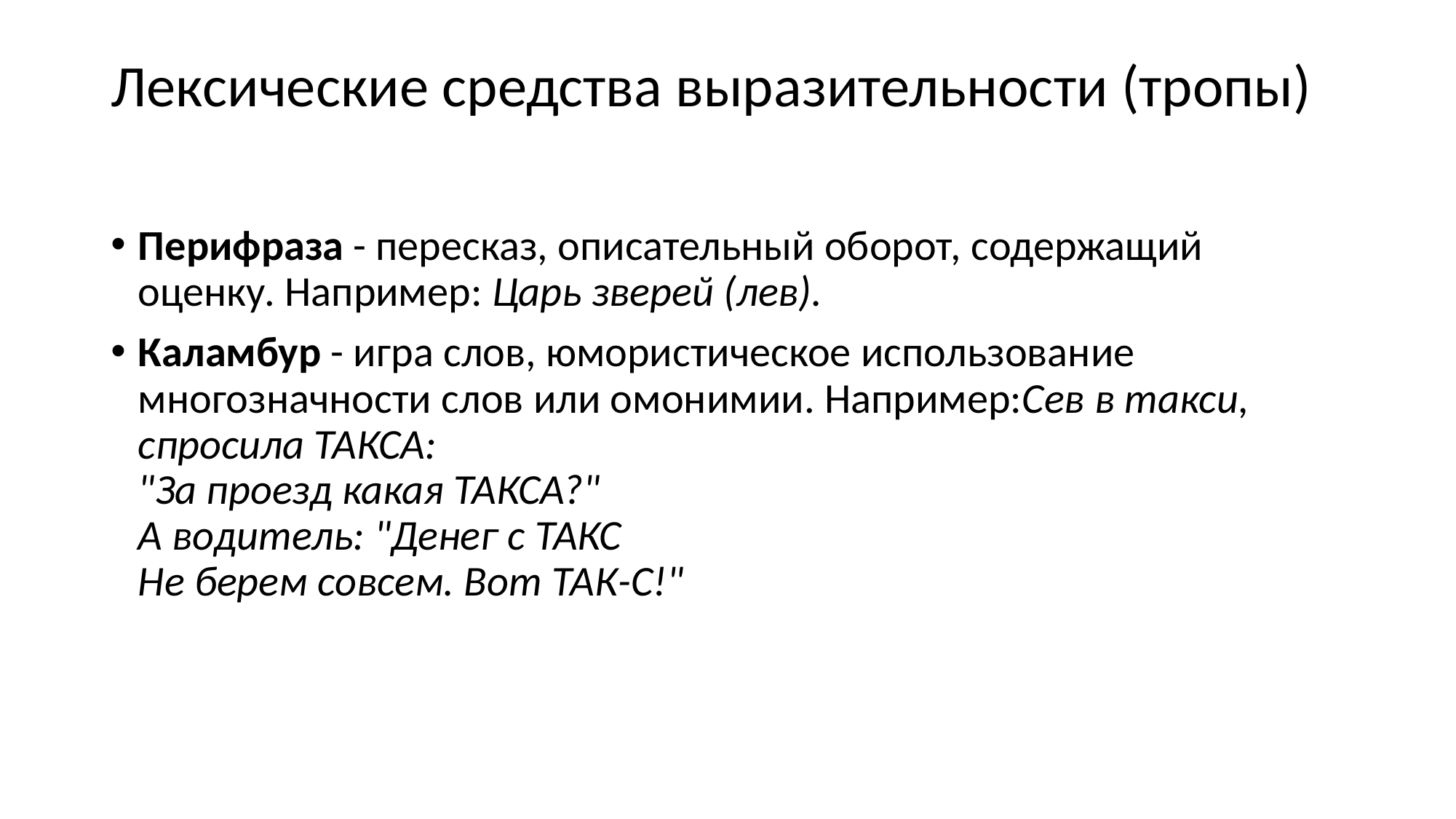

# Лексические средства выразительности (тропы)
Перифраза - пересказ, описательный оборот, содержащий оценку. Например: Царь зверей (лев).
Каламбур - игра слов, юмористическое использование многозначности слов или омонимии. Например:Сев в такси, спросила ТАКСА:
"За проезд какая ТАКСА?"
А водитель: "Денег с ТАКС
Не берем совсем. Вот ТАК-С!"